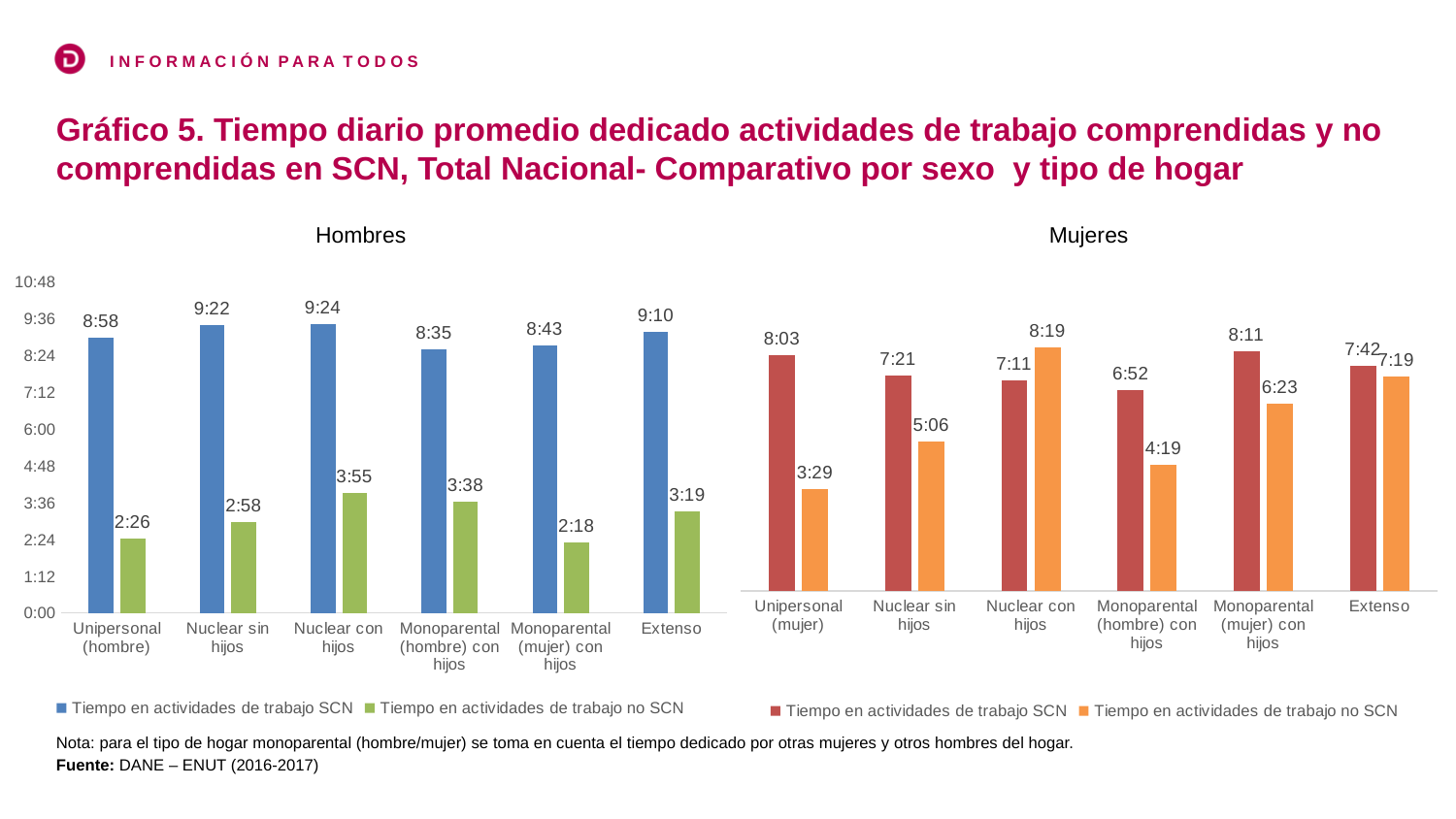

Gráfico 5. Tiempo diario promedio dedicado actividades de trabajo comprendidas y no comprendidas en SCN, Total Nacional- Comparativo por sexo  y tipo de hogar
| Hombres | Mujeres |
| --- | --- |

### Chart

| Category | Tiempo en actividades de trabajo SCN | Tiempo en actividades de trabajo no SCN |
|---|---|---|
| Unipersonal (hombre) | 0.3736111111111111 | 0.1013888888888889 |
| Nuclear sin hijos | 0.3902777777777778 | 0.12361111111111112 |
| Nuclear con hijos | 0.39166666666666666 | 0.16319444444444445 |
| Monoparental (hombre) con hijos | 0.3576388888888889 | 0.15138888888888888 |
| Monoparental (mujer) con hijos | 0.36319444444444443 | 0.09583333333333333 |
| Extenso | 0.3819444444444444 | 0.13819444444444443 |

### Chart

| Category | Tiempo en actividades de trabajo SCN | Tiempo en actividades de trabajo no SCN |
|---|---|---|
| Unipersonal (mujer) | 0.3354166666666667 | 0.1451388888888889 |
| Nuclear sin hijos | 0.30624999999999997 | 0.2125 |
| Nuclear con hijos | 0.29930555555555555 | 0.34652777777777777 |
| Monoparental (hombre) con hijos | 0.28611111111111115 | 0.1798611111111111 |
| Monoparental (mujer) con hijos | 0.34097222222222223 | 0.2659722222222222 |
| Extenso | 0.32083333333333336 | 0.3048611111111111 |
Nota: para el tipo de hogar monoparental (hombre/mujer) se toma en cuenta el tiempo dedicado por otras mujeres y otros hombres del hogar.
Fuente: DANE – ENUT (2016-2017)